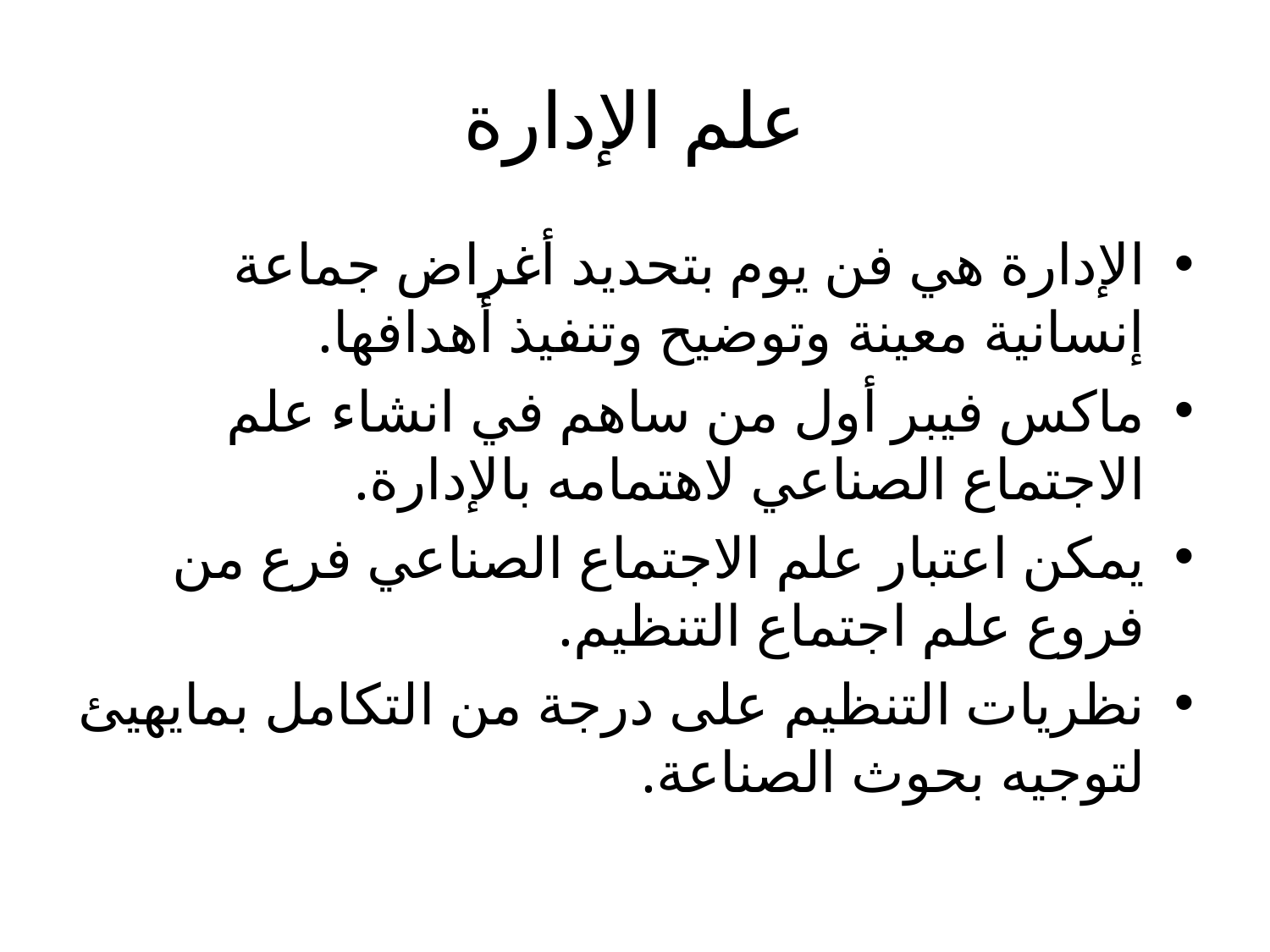

# علم الإدارة
الإدارة هي فن يوم بتحديد أغراض جماعة إنسانية معينة وتوضيح وتنفيذ أهدافها.
ماكس فيبر أول من ساهم في انشاء علم الاجتماع الصناعي لاهتمامه بالإدارة.
يمكن اعتبار علم الاجتماع الصناعي فرع من فروع علم اجتماع التنظيم.
نظريات التنظيم على درجة من التكامل بمايهيئ لتوجيه بحوث الصناعة.